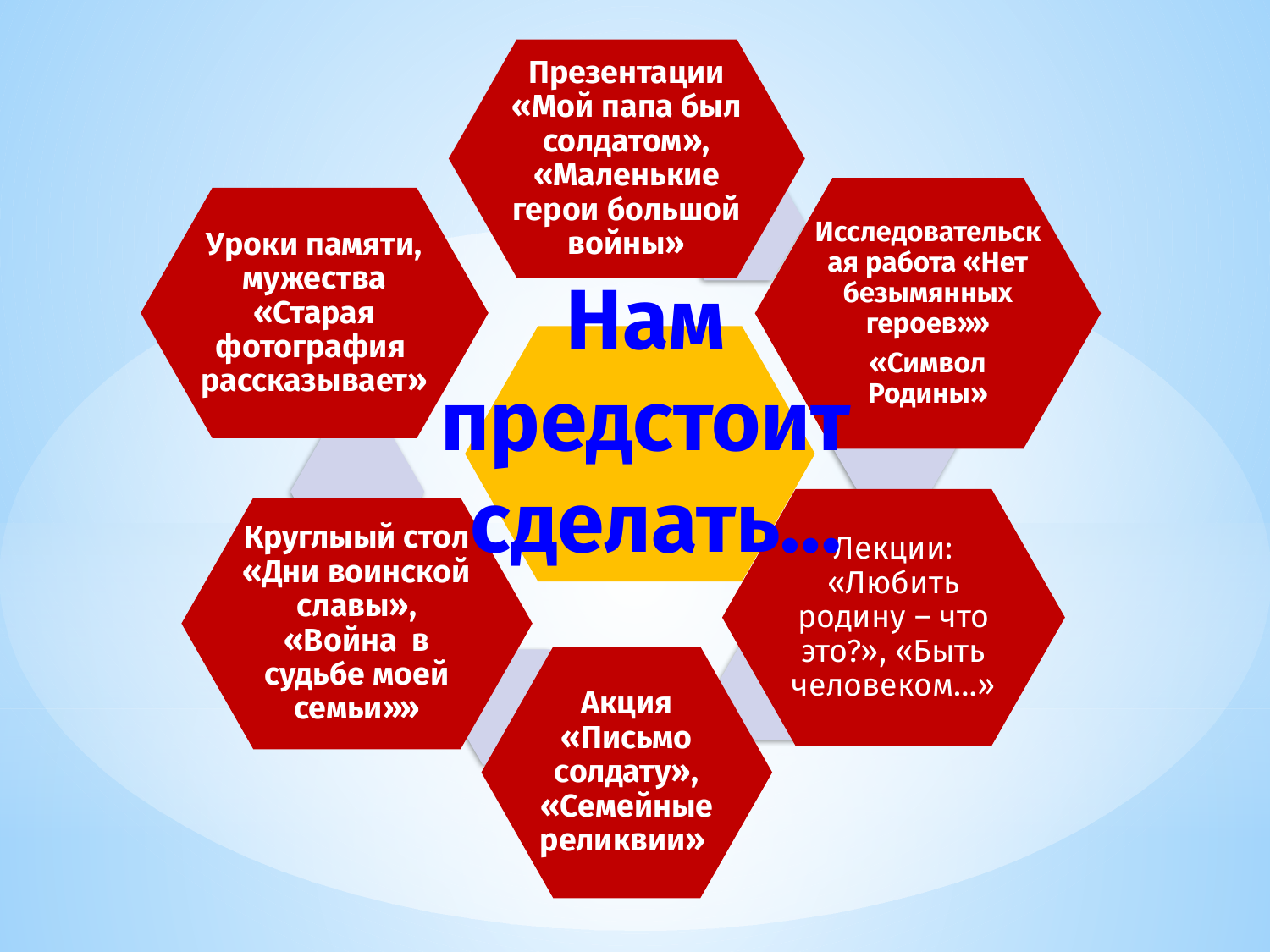

Презентации «Мой папа был солдатом», «Маленькие герои большой войны»
Исследовательская работа «Нет безымянных героев»»
«Символ Родины»
Лекции: «Любить родину – что это?», «Быть человеком…»
Акция «Письмо солдату», «Семейные реликвии»
Круглыый стол «Дни воинской славы», «Война  в судьбе моей семьи»»
Уроки памяти, мужества «Старая фотография  рассказывает»
Нам
предстоит
сделать…